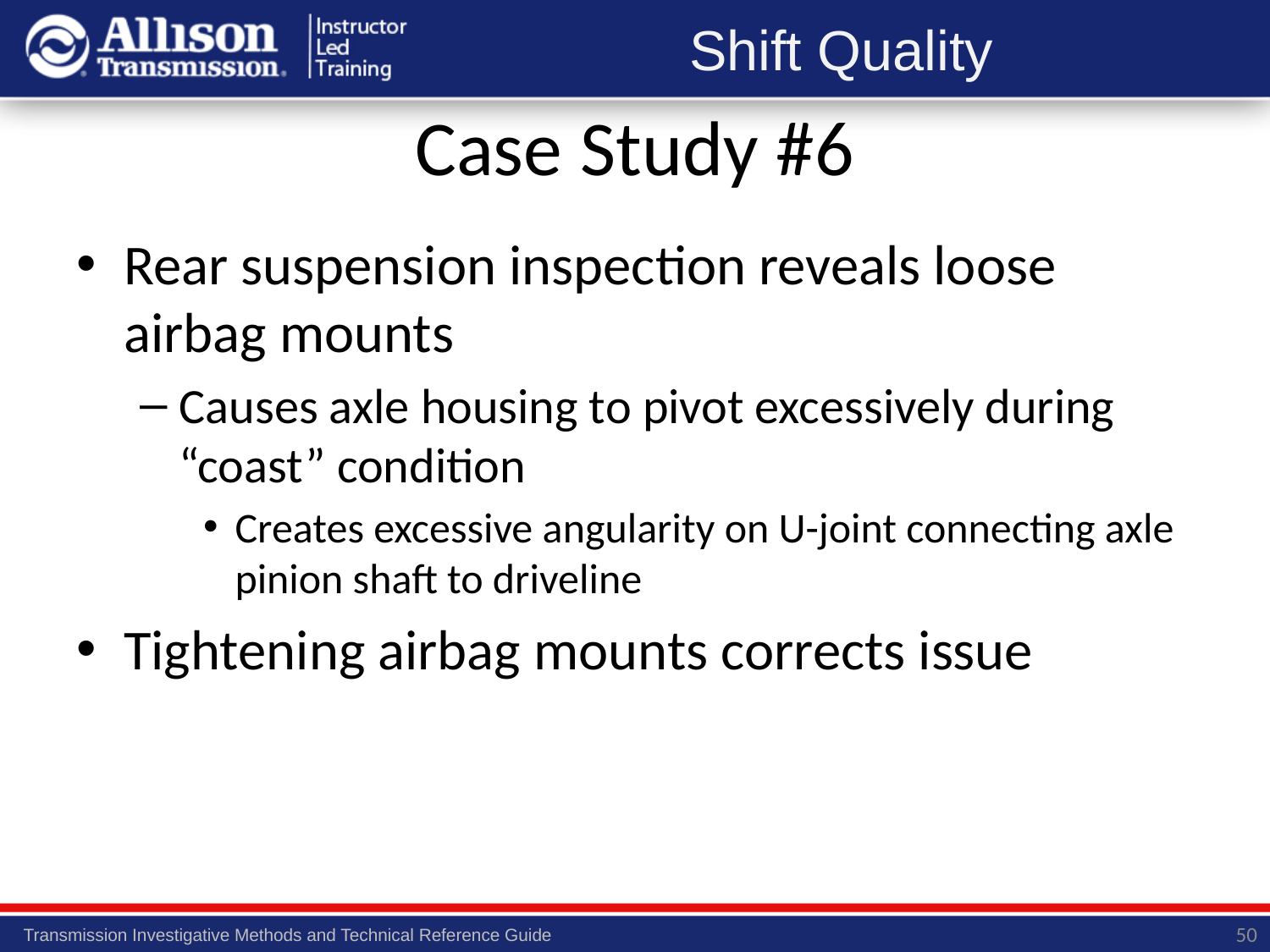

# Case Study #6
Rear suspension inspection reveals loose airbag mounts
Causes axle housing to pivot excessively during “coast” condition
Creates excessive angularity on U-joint connecting axle pinion shaft to driveline
Tightening airbag mounts corrects issue
50